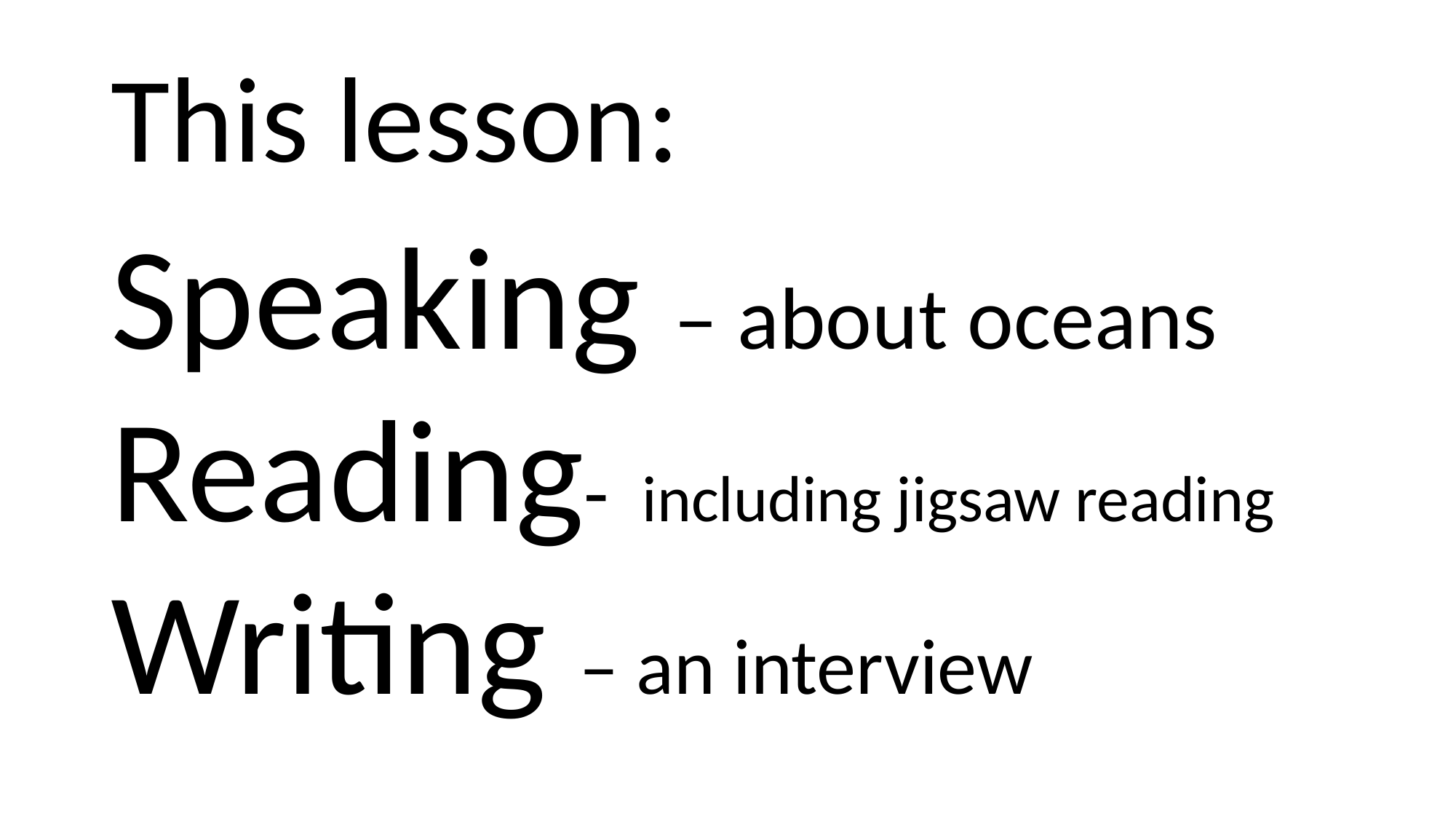

# This lesson:
Speaking – about oceans
Reading- including jigsaw reading
Writing – an interview